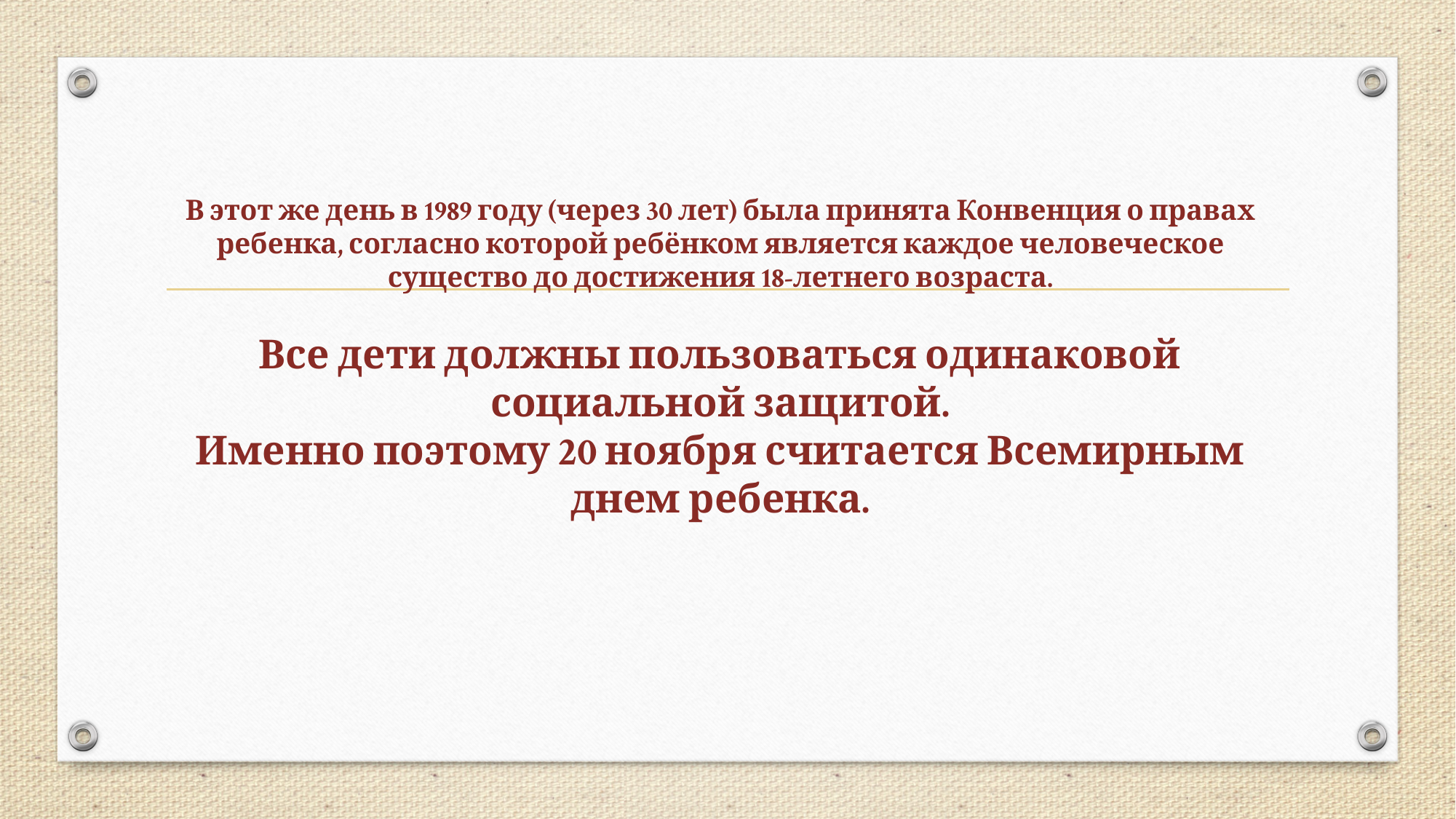

# В этот же день в 1989 году (через 30 лет) была принята Конвенция о правах ребенка, согласно которой ребёнком является каждое человеческое существо до достижения 18-летнего возраста. Все дети должны пользоваться одинаковой социальной защитой. Именно поэтому 20 ноября считается Всемирным днем ребенка.